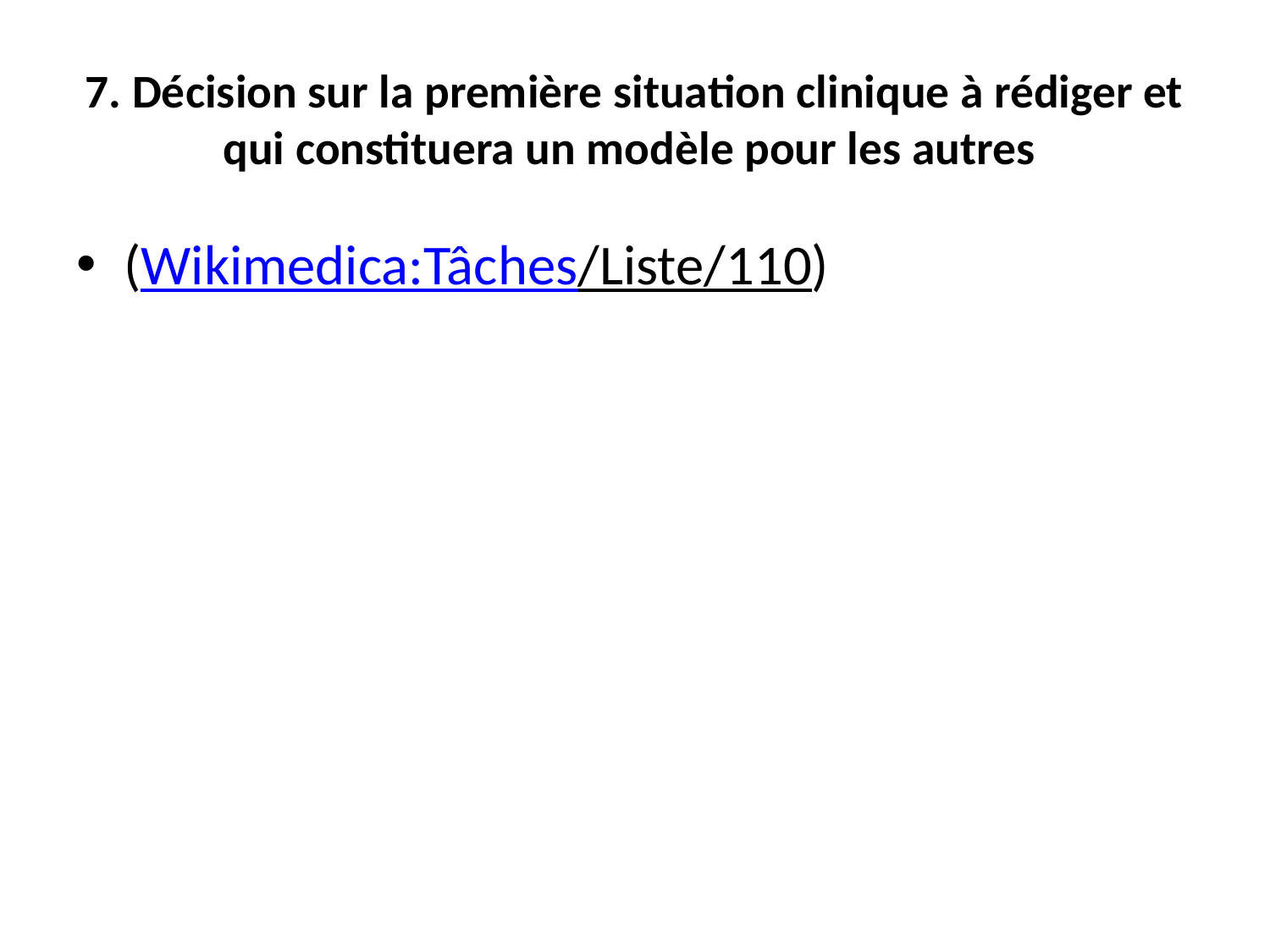

# 7. Décision sur la première situation clinique à rédiger et qui constituera un modèle pour les autres
(Wikimedica:Tâches/Liste/110)